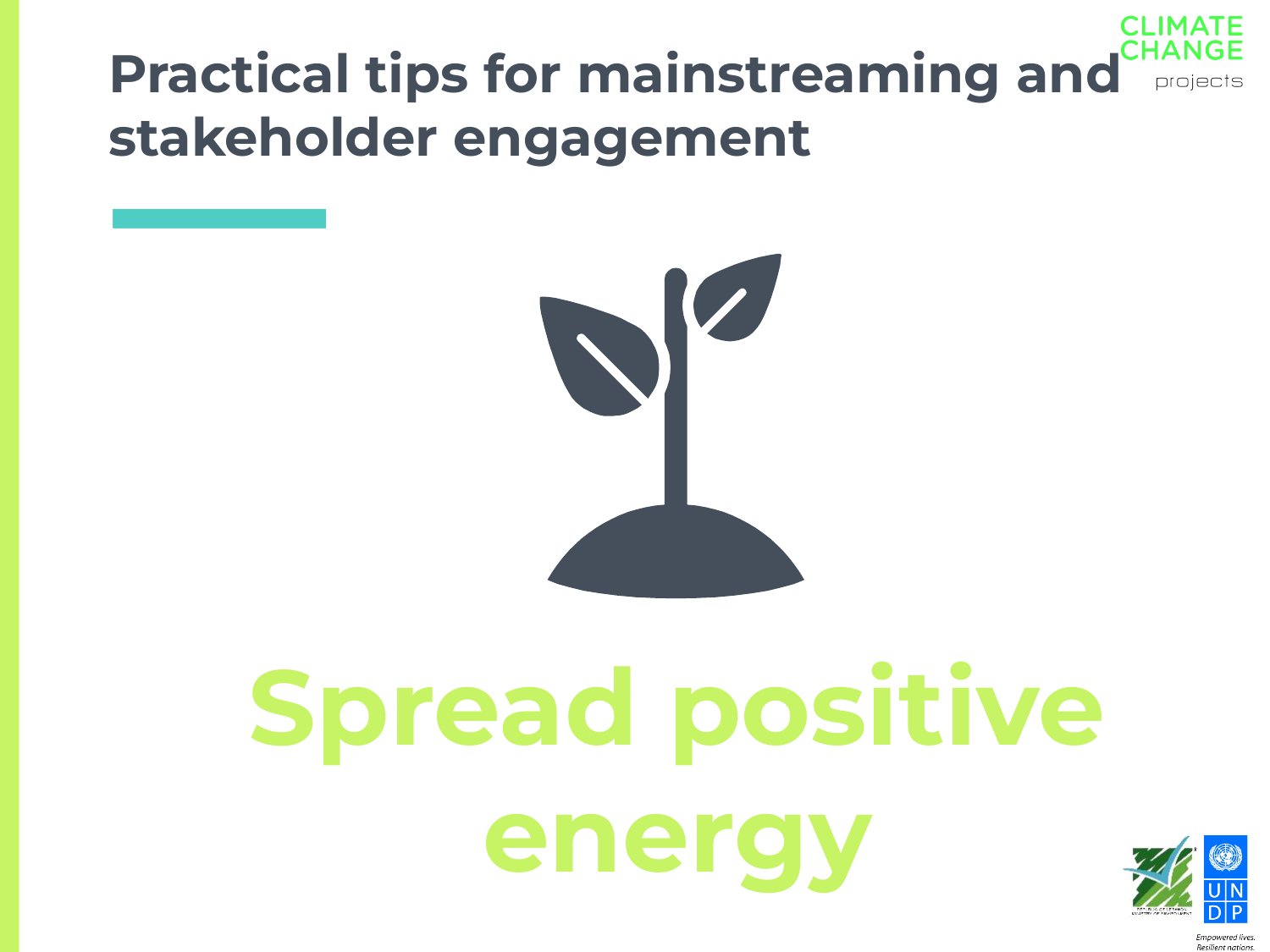

# Practical tips for mainstreaming and stakeholder engagement

Spread positive energy